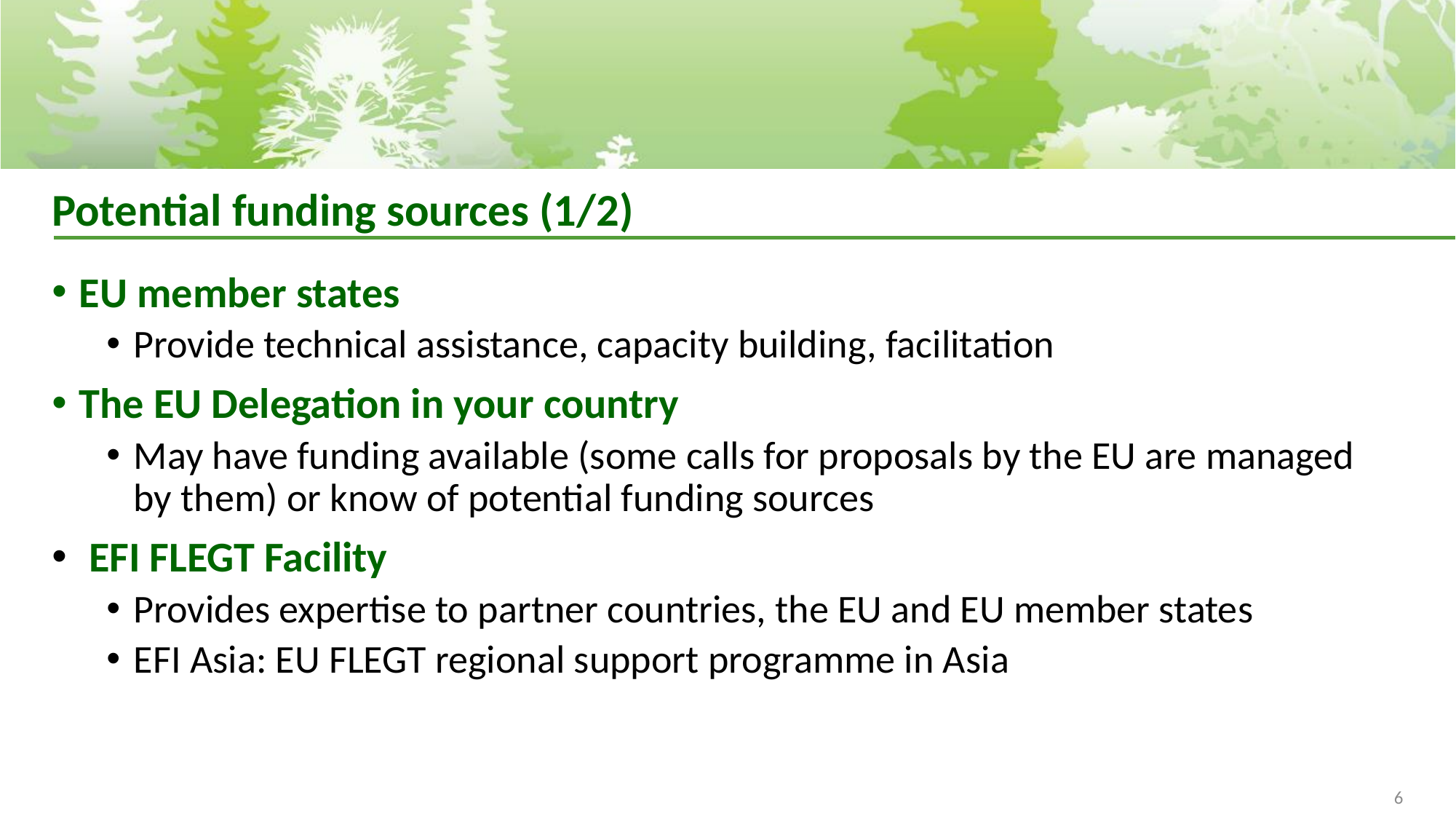

# Potential funding sources (1/2)
EU member states
Provide technical assistance, capacity building, facilitation
The EU Delegation in your country
May have funding available (some calls for proposals by the EU are managed by them) or know of potential funding sources
 EFI FLEGT Facility
Provides expertise to partner countries, the EU and EU member states
EFI Asia: EU FLEGT regional support programme in Asia
6